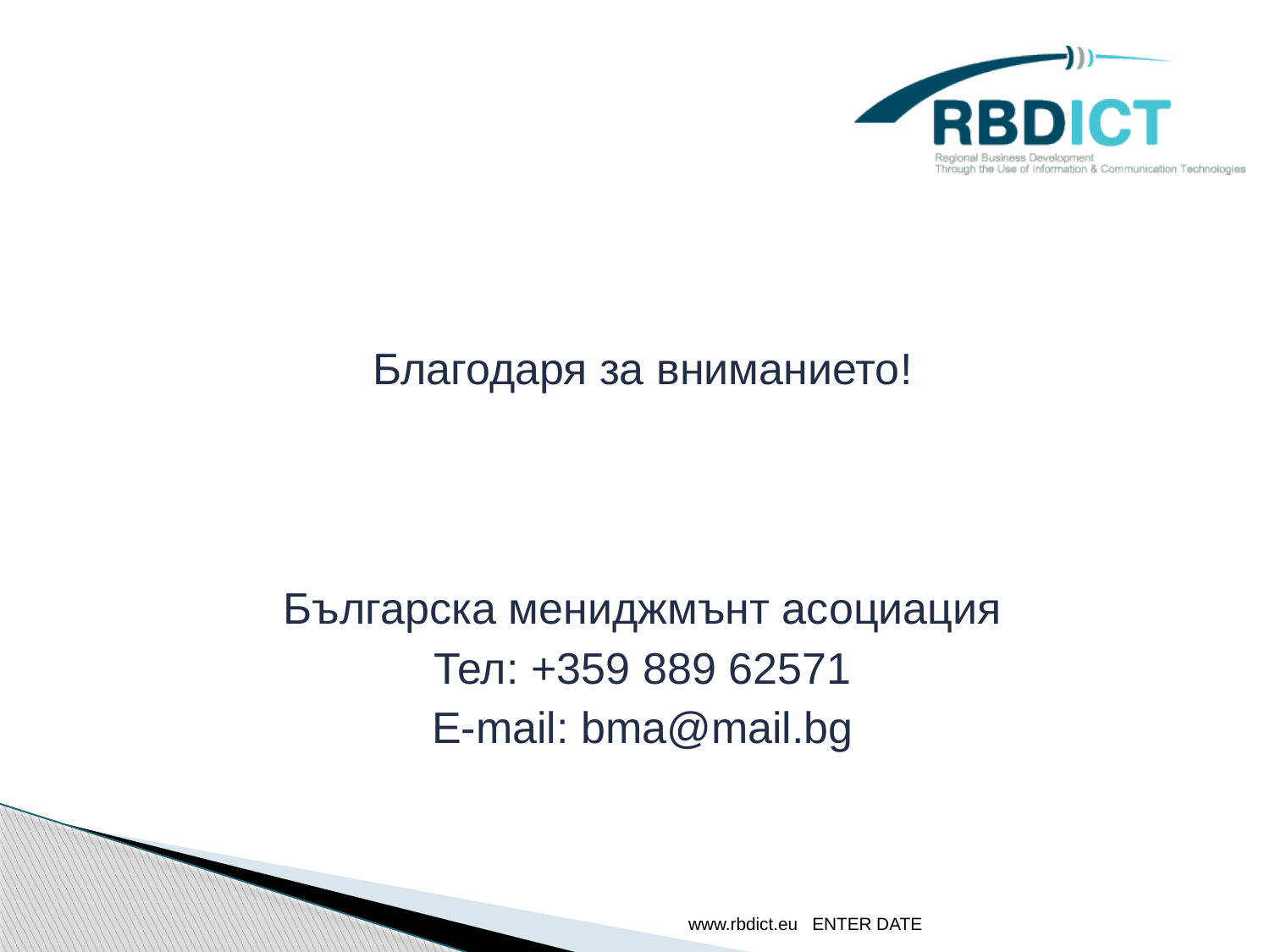

#

Благодаря за вниманието!

Българска мениджмънт асоциация
Тел: +359 889 62571
E-mail: bma@mail.bg
www.rbdict.eu   ENTER DATE